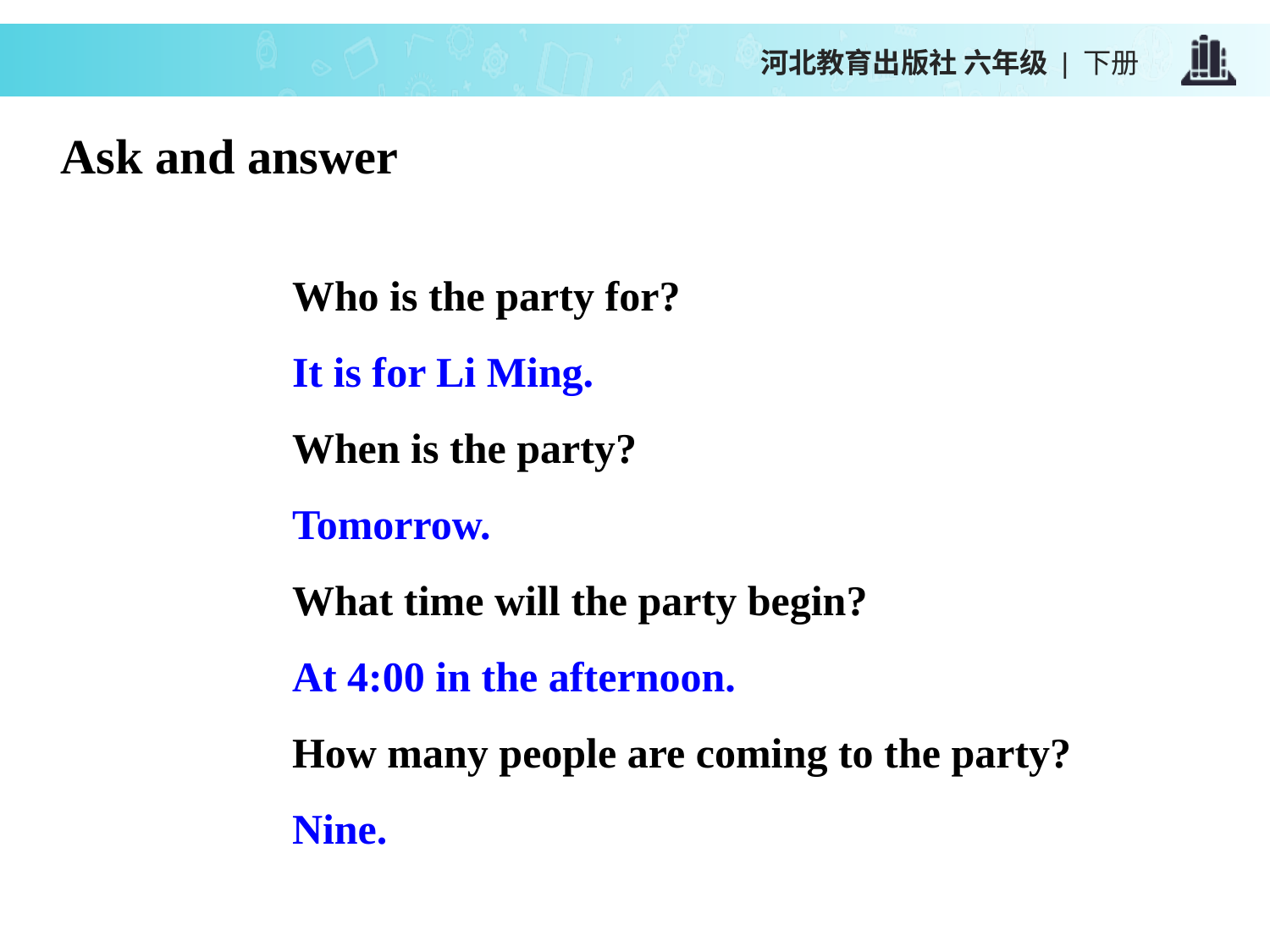

Ask and answer
Who is the party for?
It is for Li Ming.
When is the party?
Tomorrow.
What time will the party begin?
At 4:00 in the afternoon.
How many people are coming to the party?
Nine.